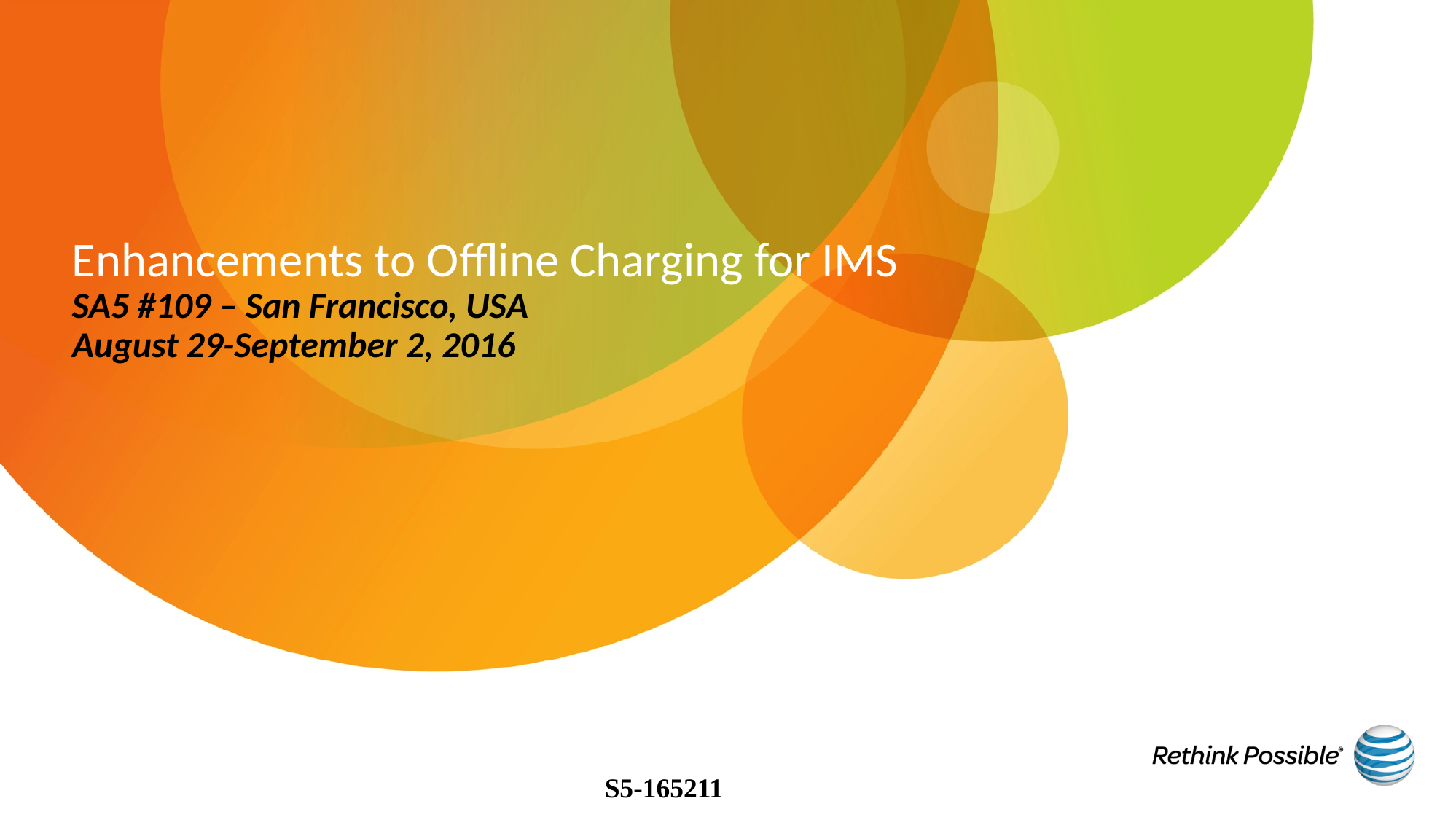

# Enhancements to Offline Charging for IMS SA5 #109 – San Francisco, USA August 29-September 2, 2016
S5-165211